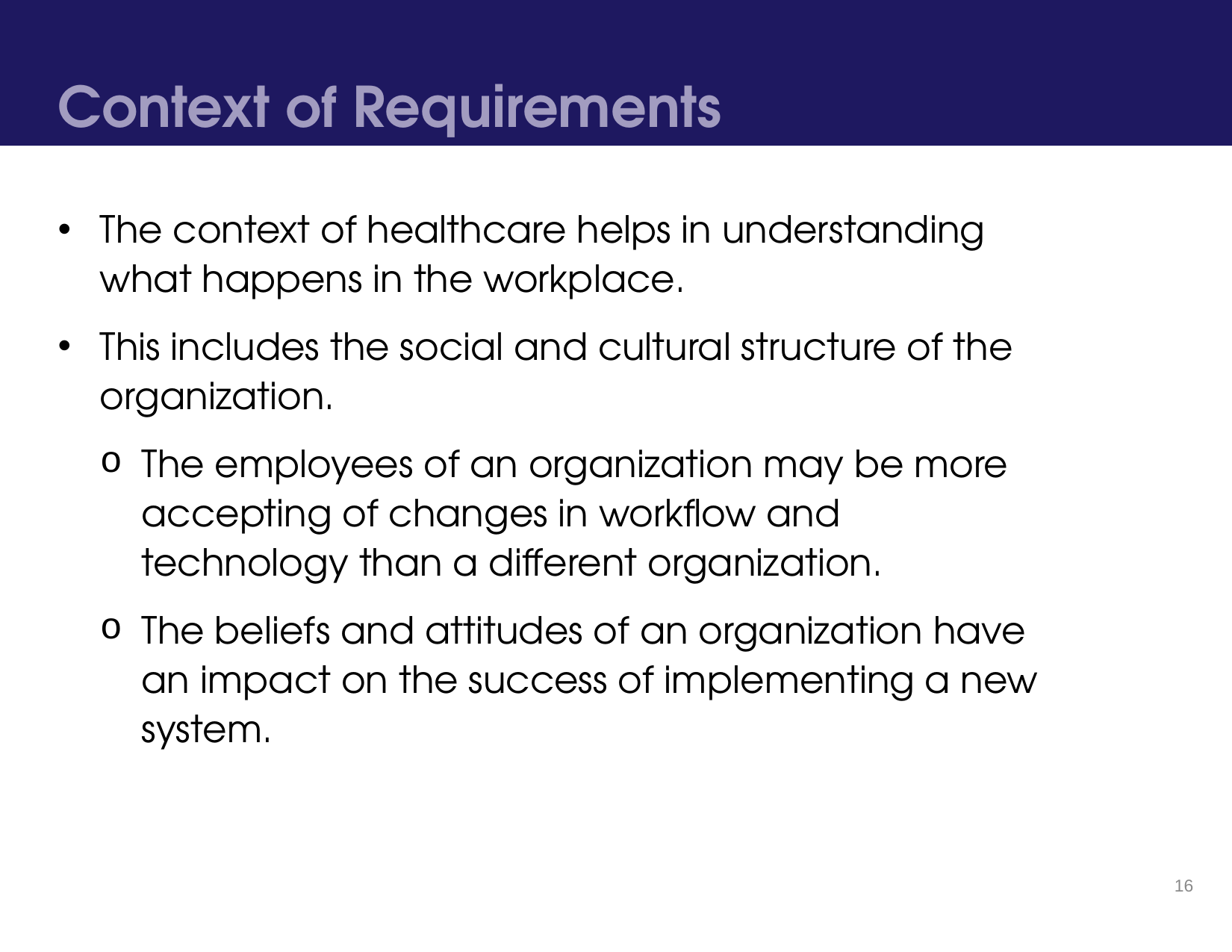

# Context of Requirements
The context of healthcare helps in understanding what happens in the workplace.
This includes the social and cultural structure of the organization.
The employees of an organization may be more accepting of changes in workflow and technology than a different organization.
The beliefs and attitudes of an organization have an impact on the success of implementing a new system.
16